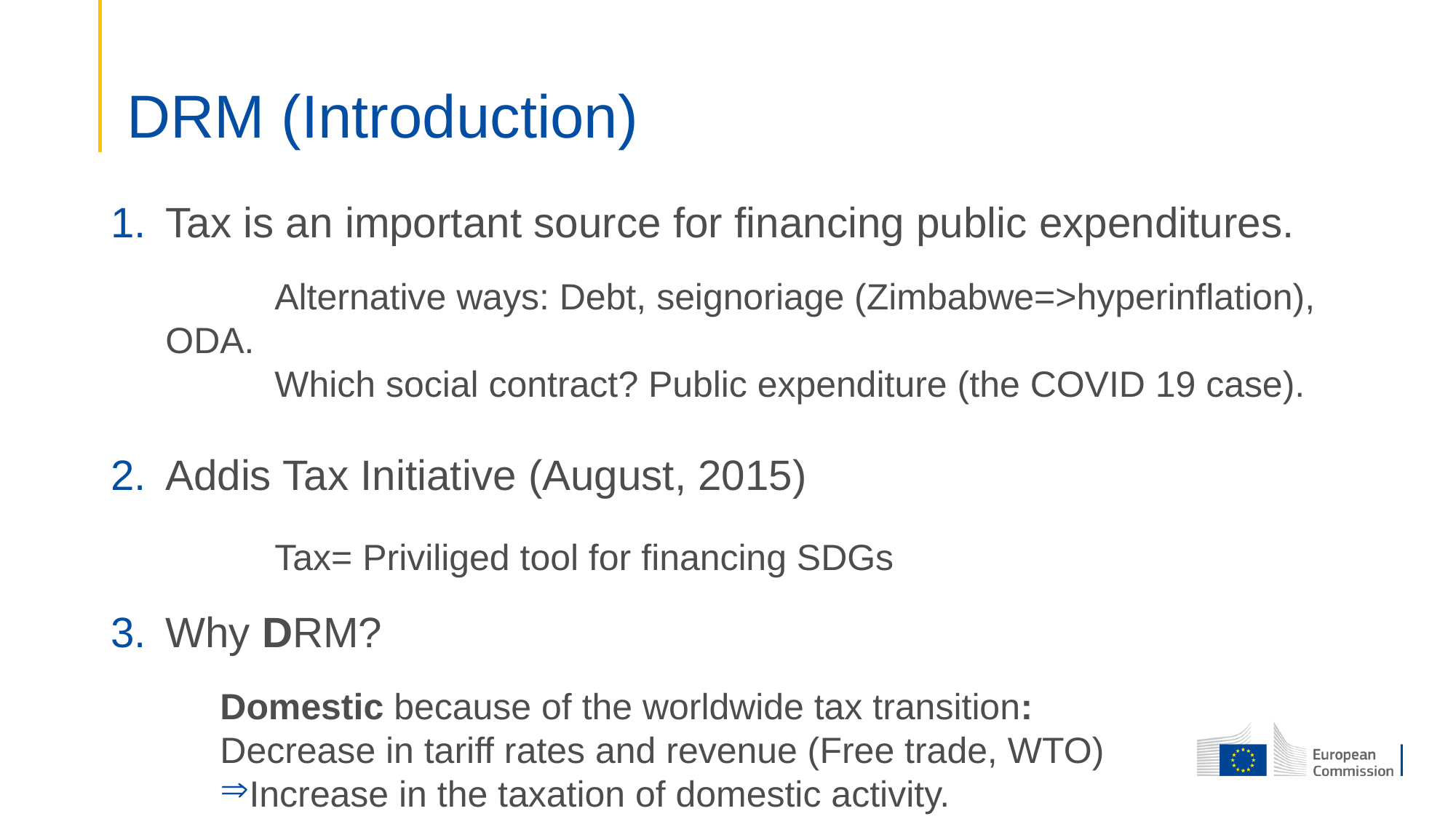

# DRM (Introduction)
Tax is an important source for financing public expenditures.
	Alternative ways: Debt, seignoriage (Zimbabwe=>hyperinflation), ODA.
	Which social contract? Public expenditure (the COVID 19 case).

Addis Tax Initiative (August, 2015)
	Tax= Priviliged tool for financing SDGs
Why DRM?
Domestic because of the worldwide tax transition:
Decrease in tariff rates and revenue (Free trade, WTO)
Increase in the taxation of domestic activity.